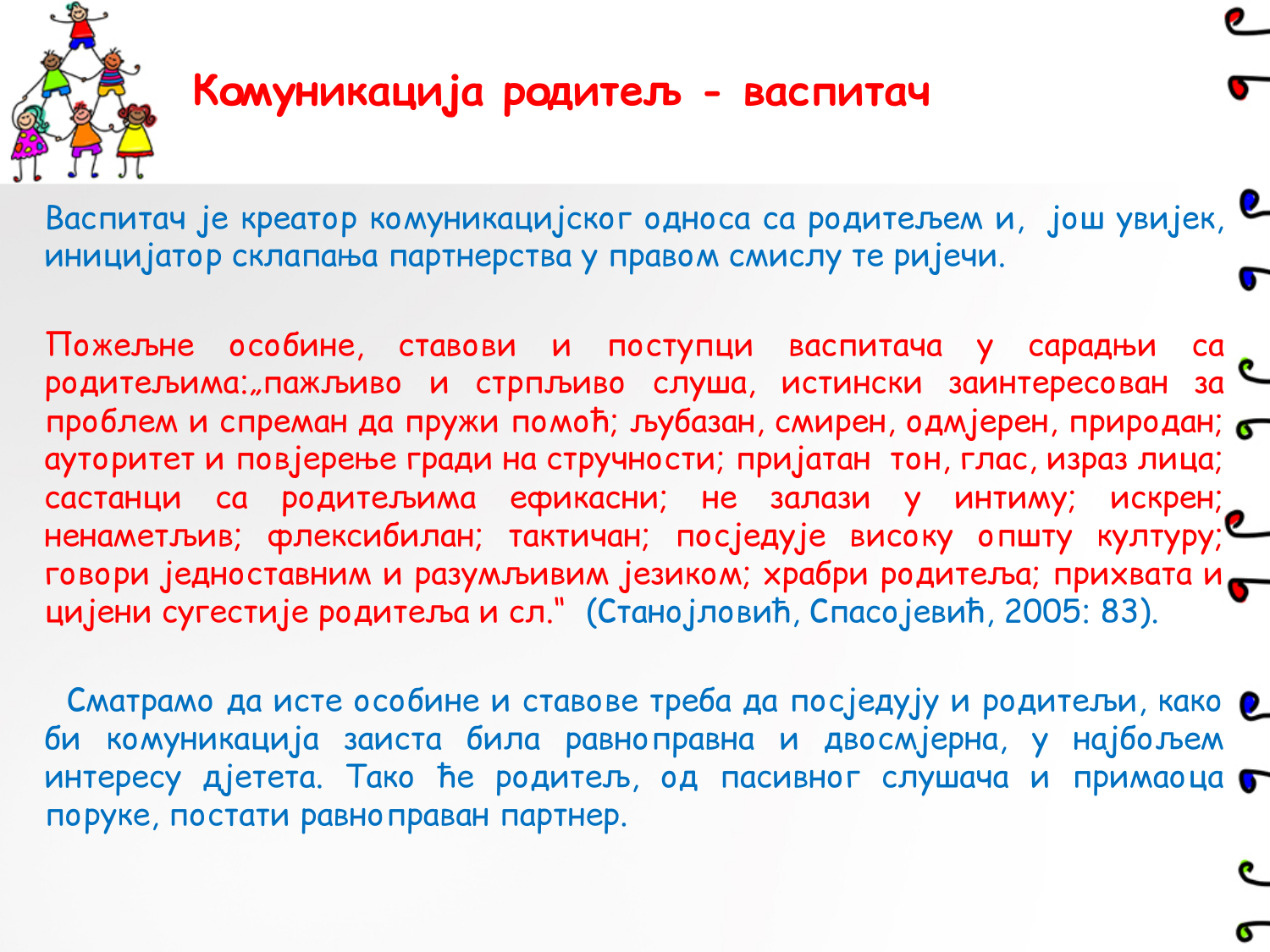

# Комуникација родитељ - васпитач
Васпитач је креатор комуникацијског односа са родитељем и,  још увијек, иницијатор склапања партнерства у правом смислу те ријечи.

Пожељне особине, ставови и поступци васпитача у сарадњи са родитељима:„пажљиво и стрпљиво слуша, истински заинтересован за проблем и спреман да пружи помоћ; љубазан, смирен, одмјерен, природан; ауторитет и повјерење гради на стручности; пријатан  тон, глас, израз лица; састанци са родитељима ефикасни; не залази у интиму; искрен; ненаметљив; флексибилан; тактичан; посједује високу општу културу; говори једноставним и разумљивим језиком; храбри родитеља; прихвата и цијени сугестије родитеља и сл.“  (Станојловић, Спасојевић, 2005: 83).

  Сматрамо да исте особине и ставове треба да посједују и родитељи, како би комуникација заиста била равноправна и двосмјерна, у најбољем интересу дјетета. Тако ће родитељ, од пасивног слушача и примаоца поруке, постати равноправан партнер.